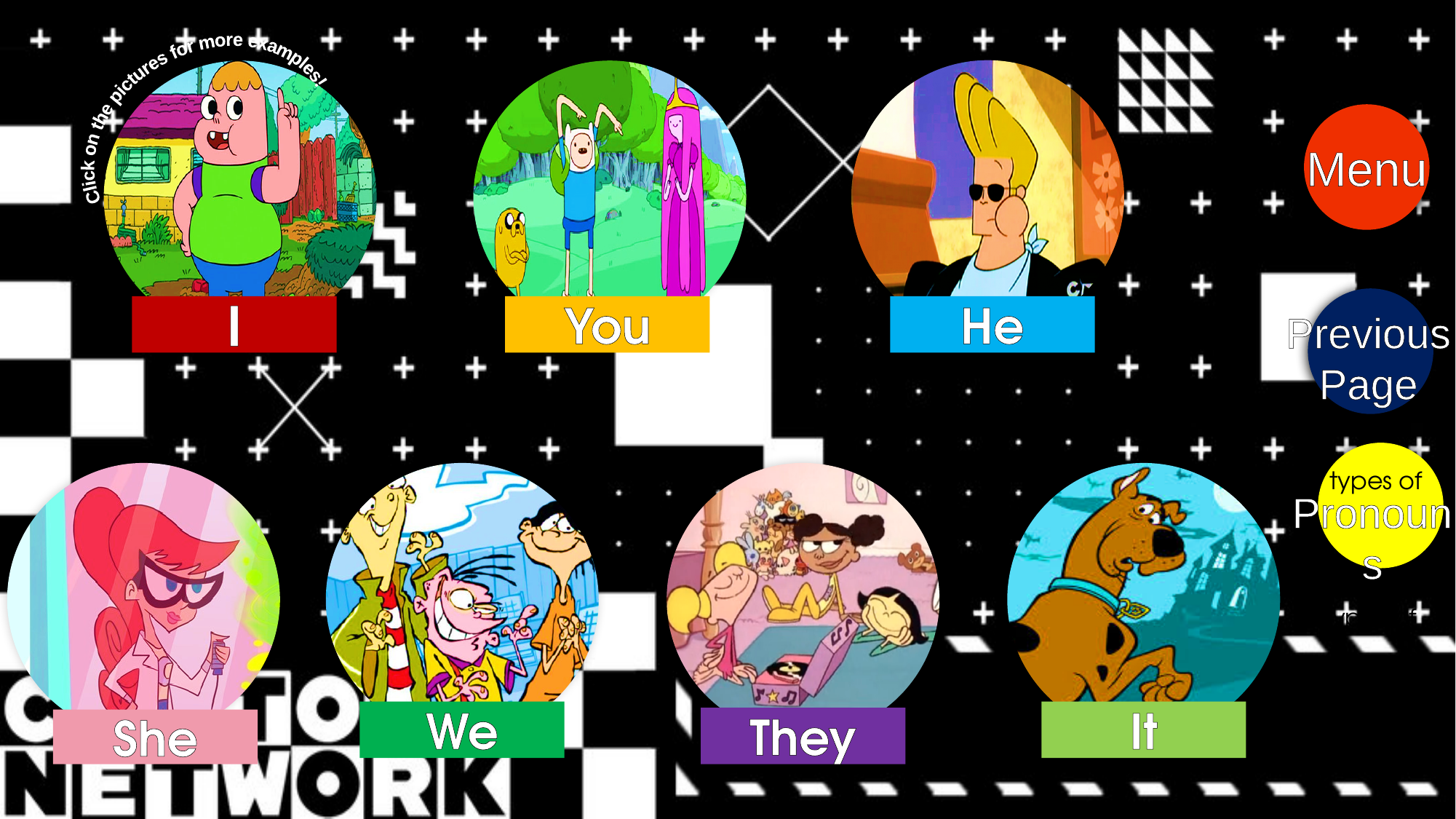

Click on the pictures for more examples!

Menu

I
You
He
Previous Page

types of

Pronouns
types of
We
It
They
She